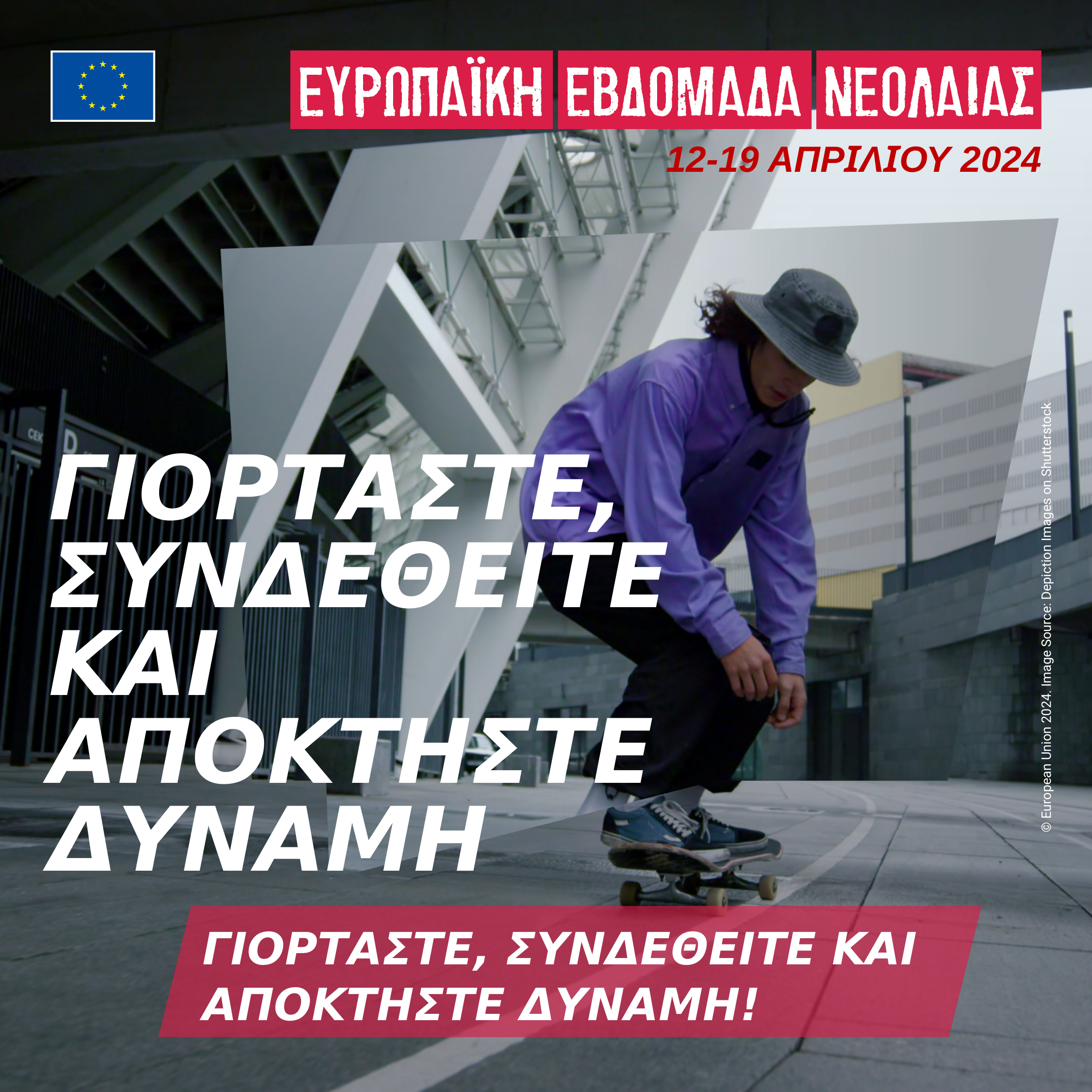

ΓΙΟΡΤΑΣΤΕ, ΣΥΝΔΕΘΕΙΤΕ ΚΑΙ ΑΠΟΚΤΗΣΤΕ ΔΥΝΑΜΗ
© European Union 2024. Image Source: Depiction Images on Shutterstock

ΓΙΟΡΤΑΣΤΕ, ΣΥΝΔΕΘΕΙΤΕ ΚΑΙ ΑΠΟΚΤΗΣΤΕ ΔΥΝΑΜΗ!